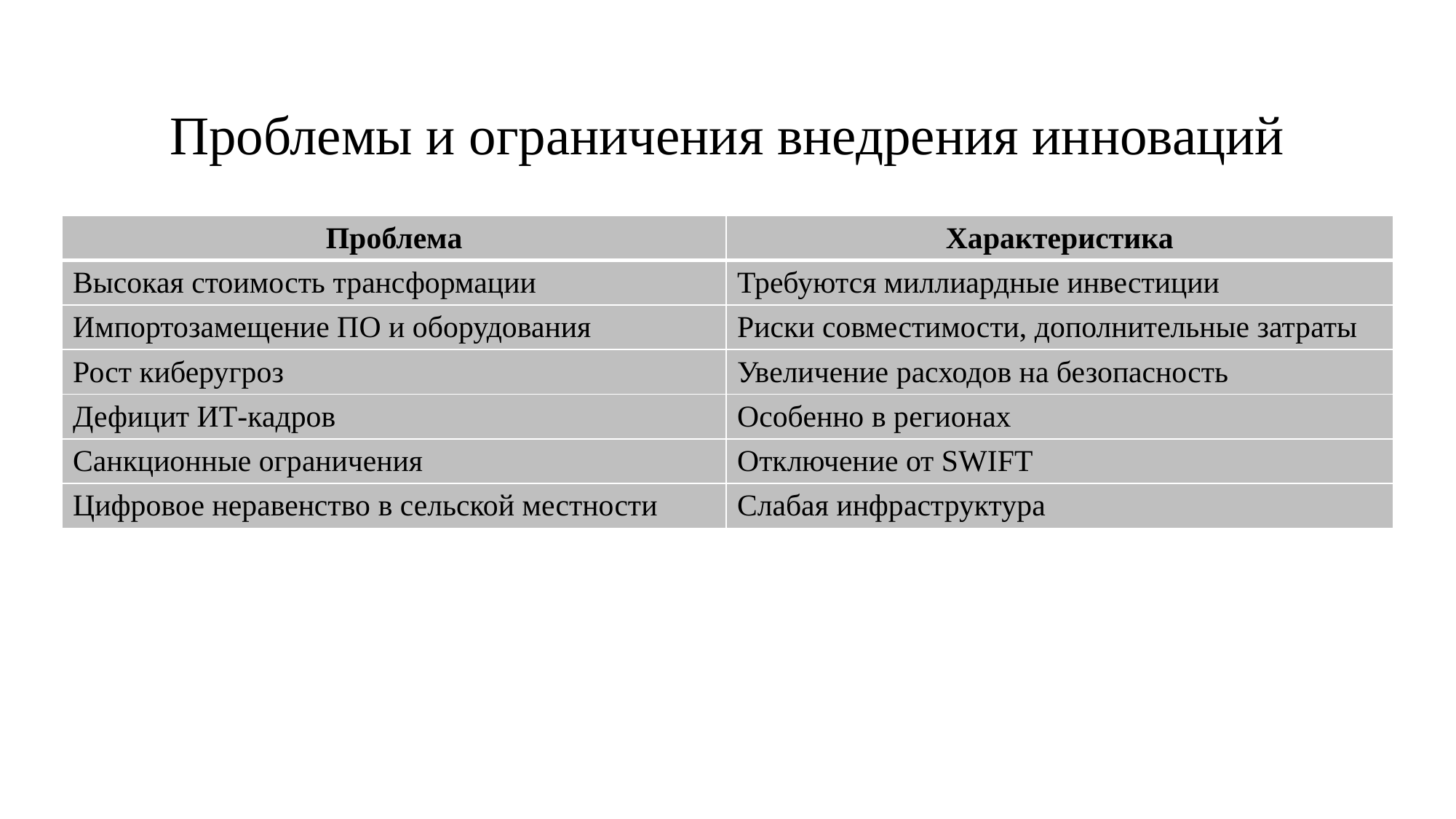

# Проблемы и ограничения внедрения инноваций
| Проблема | Характеристика |
| --- | --- |
| Высокая стоимость трансформации | Требуются миллиардные инвестиции |
| Импортозамещение ПО и оборудования | Риски совместимости, дополнительные затраты |
| Рост киберугроз | Увеличение расходов на безопасность |
| Дефицит ИТ-кадров | Особенно в регионах |
| Санкционные ограничения | Отключение от SWIFT |
| Цифровое неравенство в сельской местности | Слабая инфраструктура |